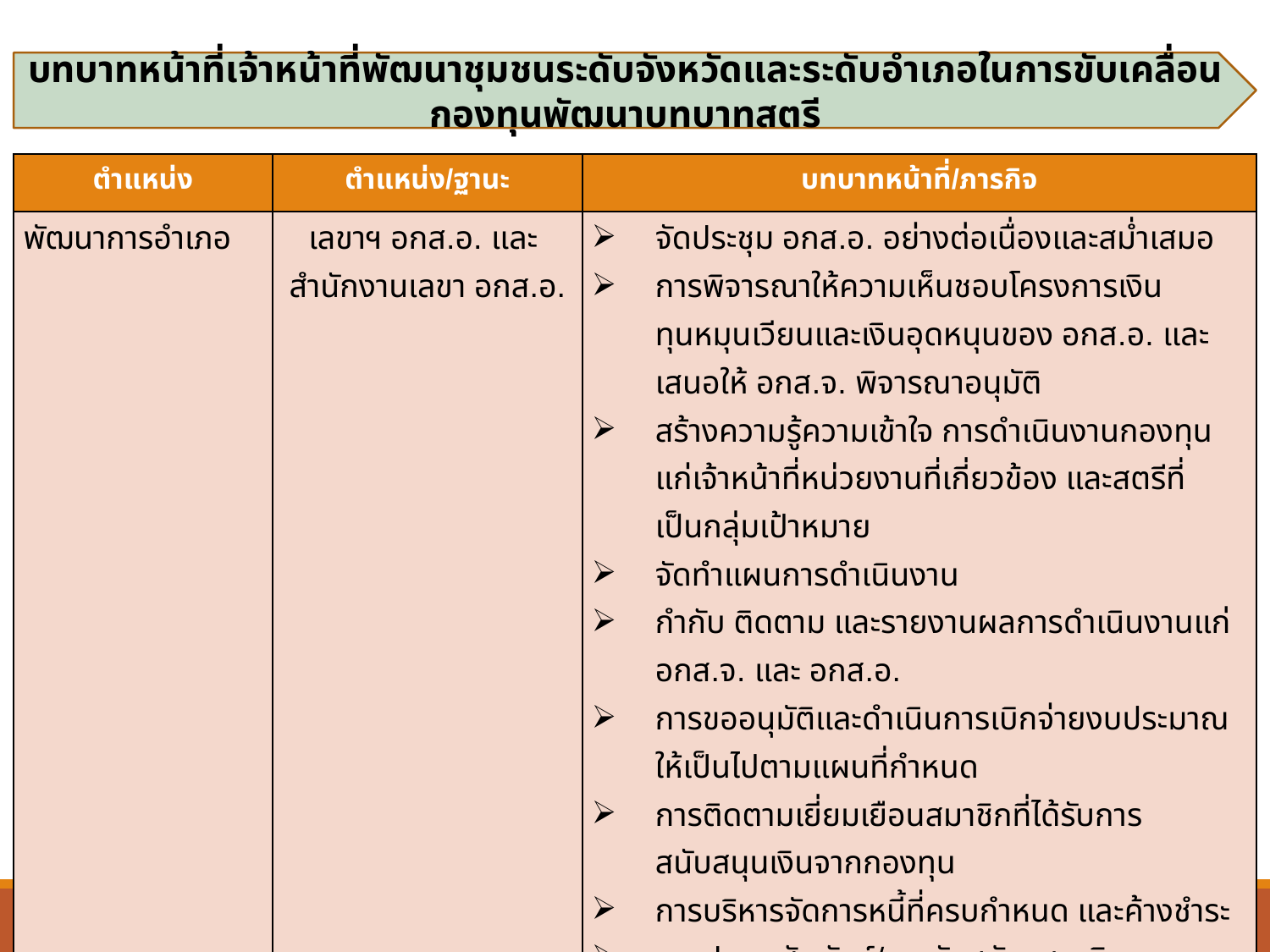

บทบาทหน้าที่เจ้าหน้าที่พัฒนาชุมชนระดับจังหวัดและระดับอำเภอในการขับเคลื่อนกองทุนพัฒนาบทบาทสตรี
| ตำแหน่ง | ตำแหน่ง/ฐานะ | บทบาทหน้าที่/ภารกิจ |
| --- | --- | --- |
| พัฒนาการอำเภอ | เลขาฯ อกส.อ. และ สำนักงานเลขา อกส.อ. | จัดประชุม อกส.อ. อย่างต่อเนื่องและสม่ำเสมอ การพิจารณาให้ความเห็นชอบโครงการเงินทุนหมุนเวียนและเงินอุดหนุนของ อกส.อ. และเสนอให้ อกส.จ. พิจารณาอนุมัติ สร้างความรู้ความเข้าใจ การดำเนินงานกองทุนแก่เจ้าหน้าที่หน่วยงานที่เกี่ยวข้อง และสตรีที่เป็นกลุ่มเป้าหมาย จัดทำแผนการดำเนินงาน กำกับ ติดตาม และรายงานผลการดำเนินงานแก่ อกส.จ. และ อกส.อ. การขออนุมัติและดำเนินการเบิกจ่ายงบประมาณให้เป็นไปตามแผนที่กำหนด การติดตามเยี่ยมเยือนสมาชิกที่ได้รับการสนับสนุนเงินจากกองทุน การบริหารจัดการหนี้ที่ครบกำหนด และค้างชำระ การประชาสัมพันธ์/การรับสมัครสมาชิก |